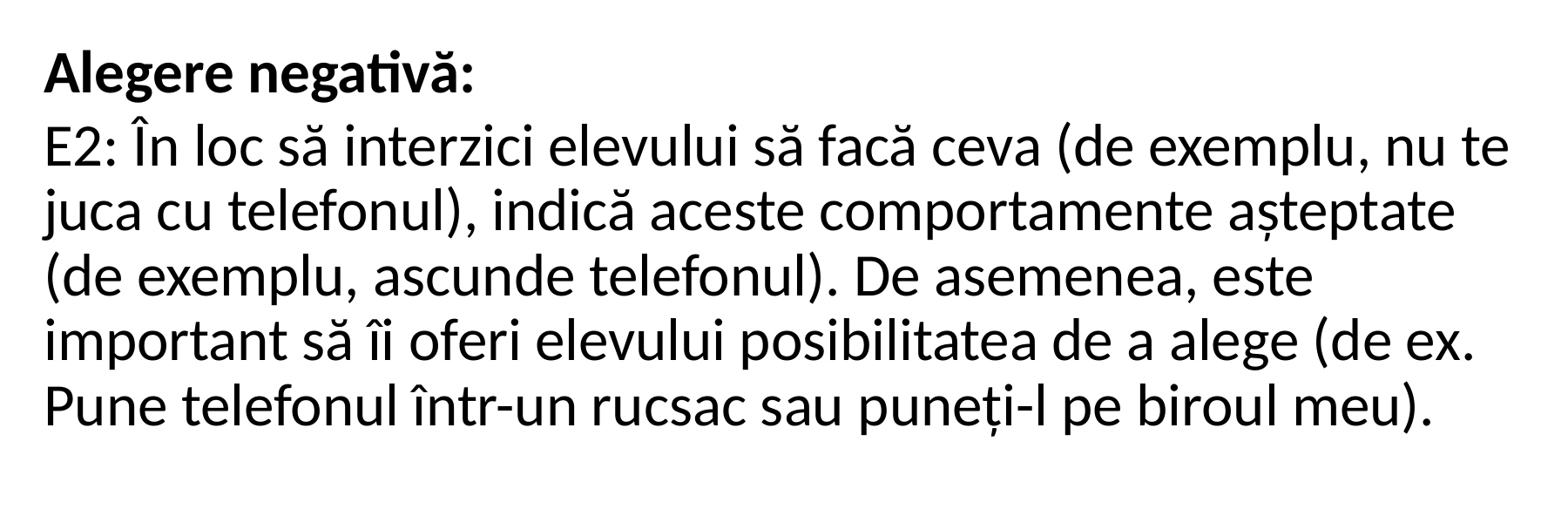

Alegere negativă:
E2: În loc să interzici elevului să facă ceva (de exemplu, nu te juca cu telefonul), indică aceste comportamente așteptate (de exemplu, ascunde telefonul). De asemenea, este important să îi oferi elevului posibilitatea de a alege (de ex. Pune telefonul într-un rucsac sau puneți-l pe biroul meu).